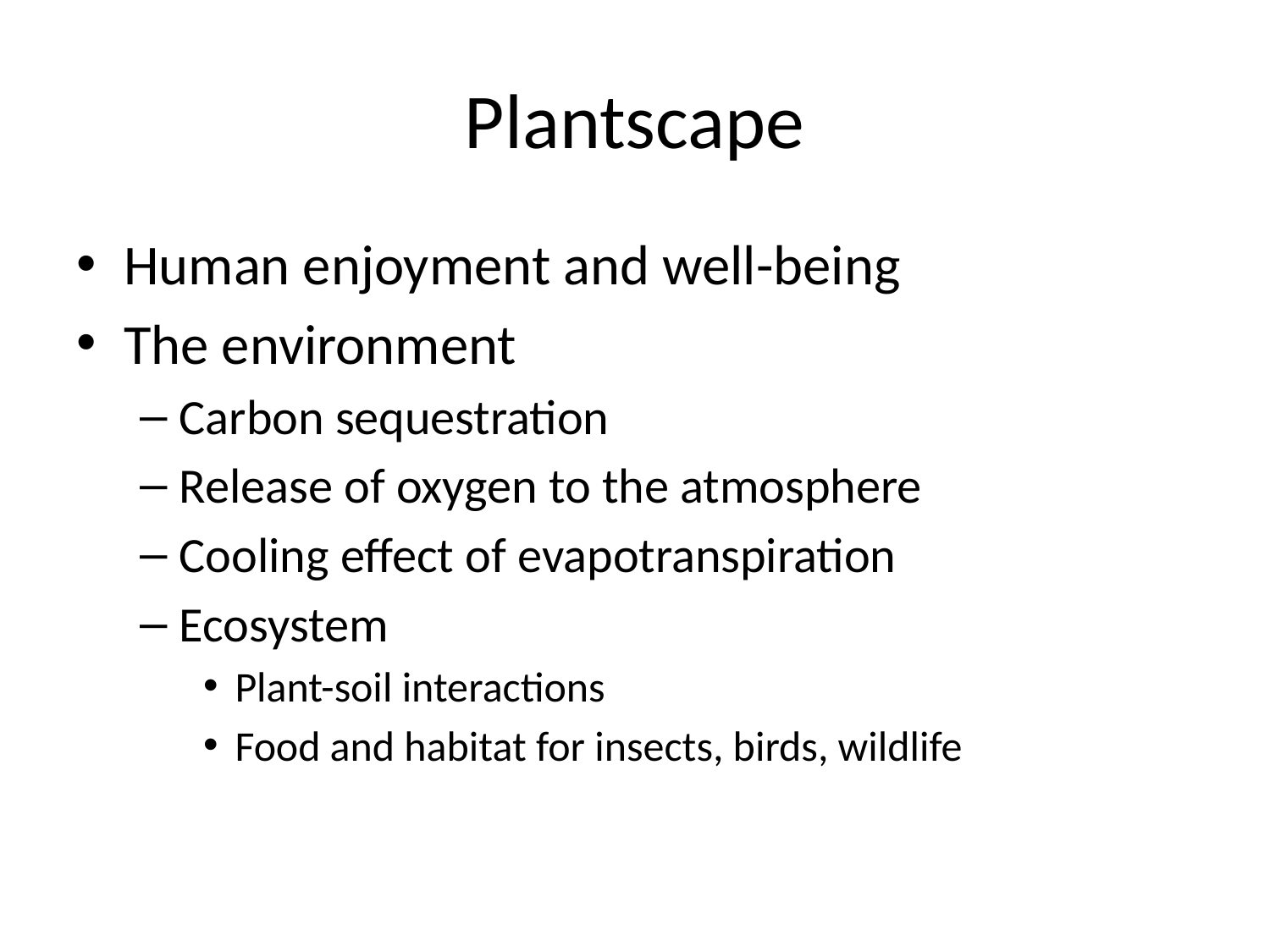

# Plantscape
Human enjoyment and well-being
The environment
Carbon sequestration
Release of oxygen to the atmosphere
Cooling effect of evapotranspiration
Ecosystem
Plant-soil interactions
Food and habitat for insects, birds, wildlife